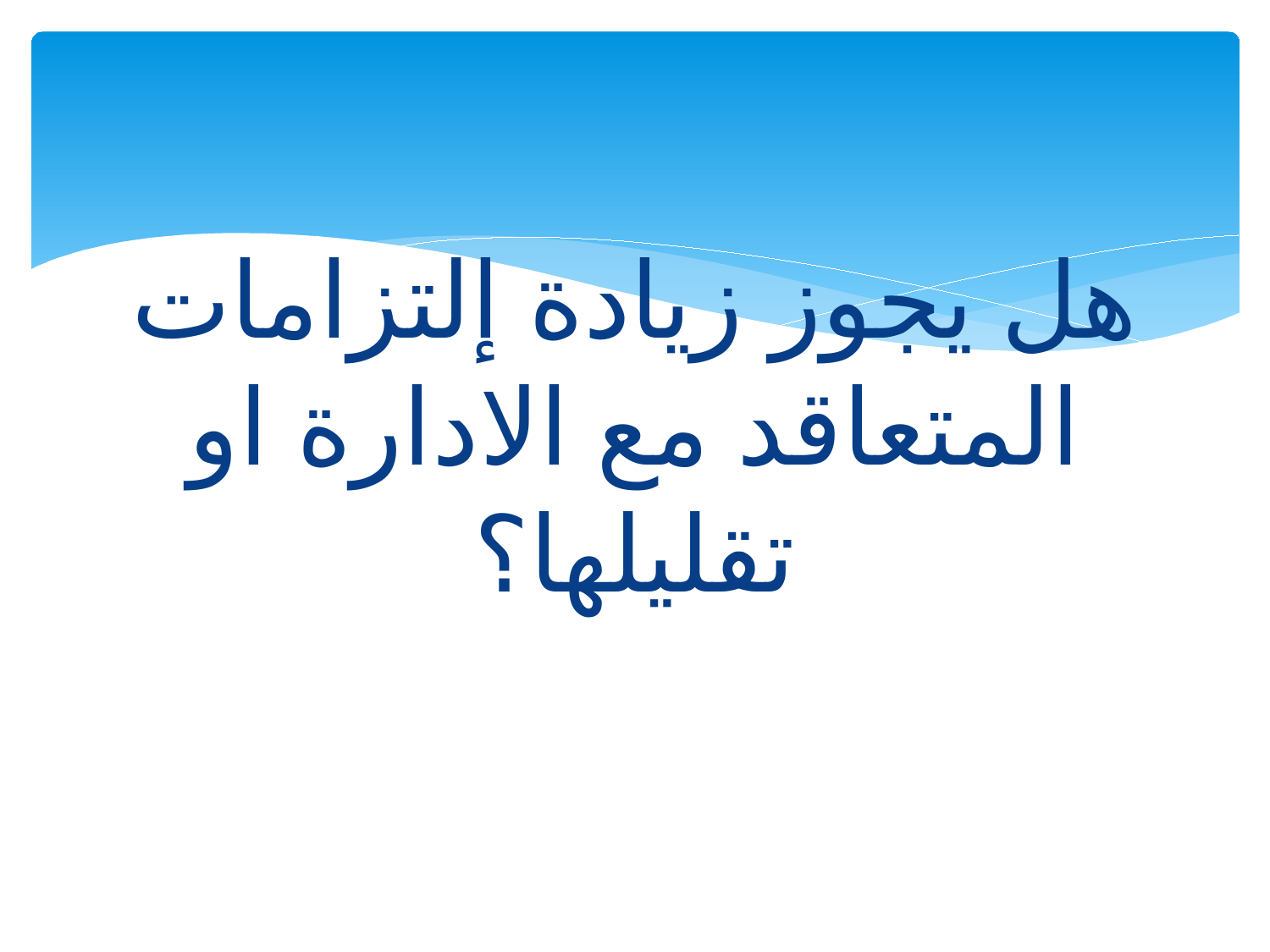

# هل يجوز زيادة إلتزامات المتعاقد مع الادارة او تقليلها؟